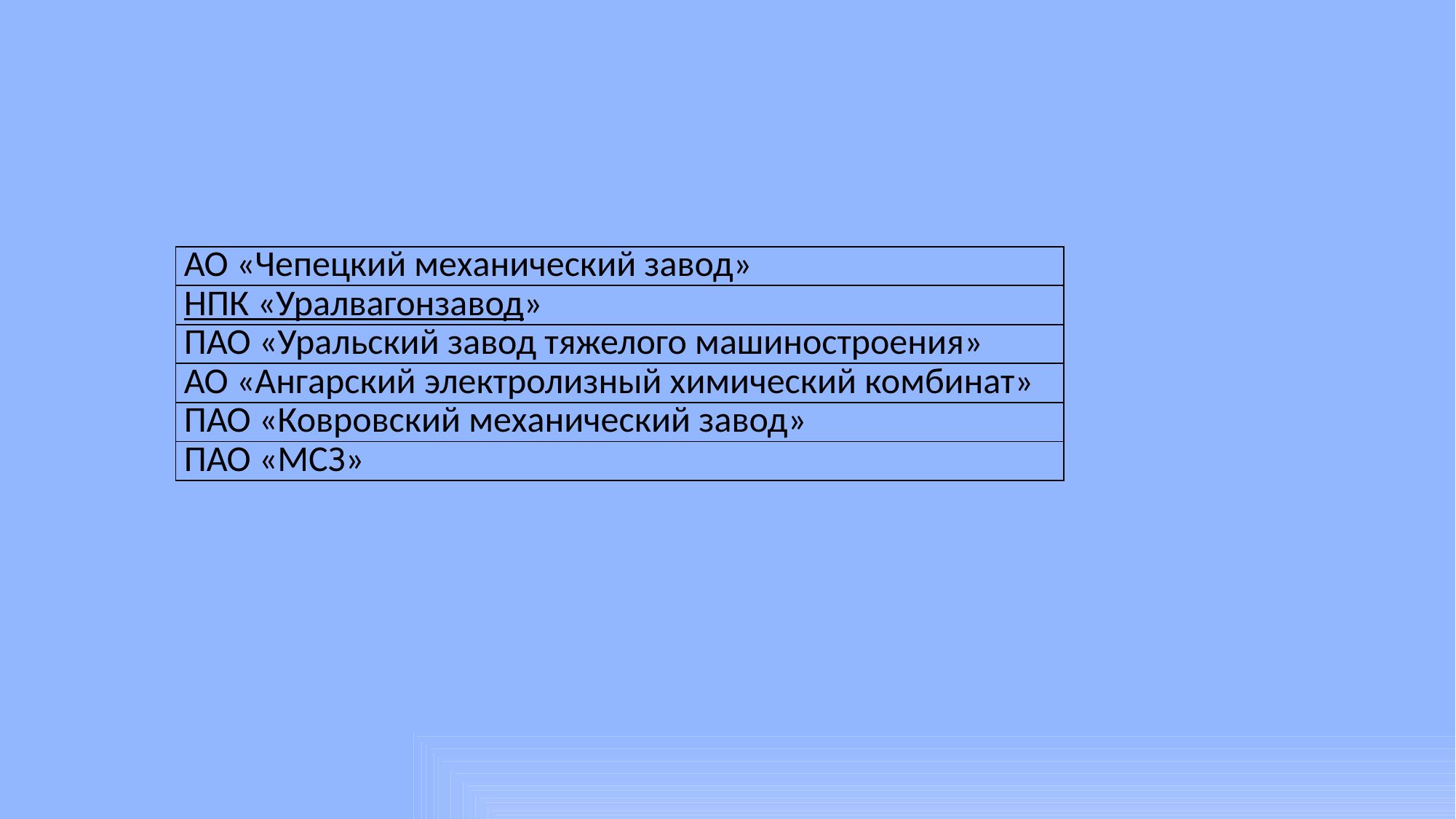

#
| АО «Чепецкий механический завод» |
| --- |
| НПК «Уралвагонзавод» |
| ПАО «Уральский завод тяжелого машиностроения» |
| АО «Ангарский электролизный химический комбинат» |
| ПАО «Ковровский механический завод» |
| ПАО «МСЗ» |